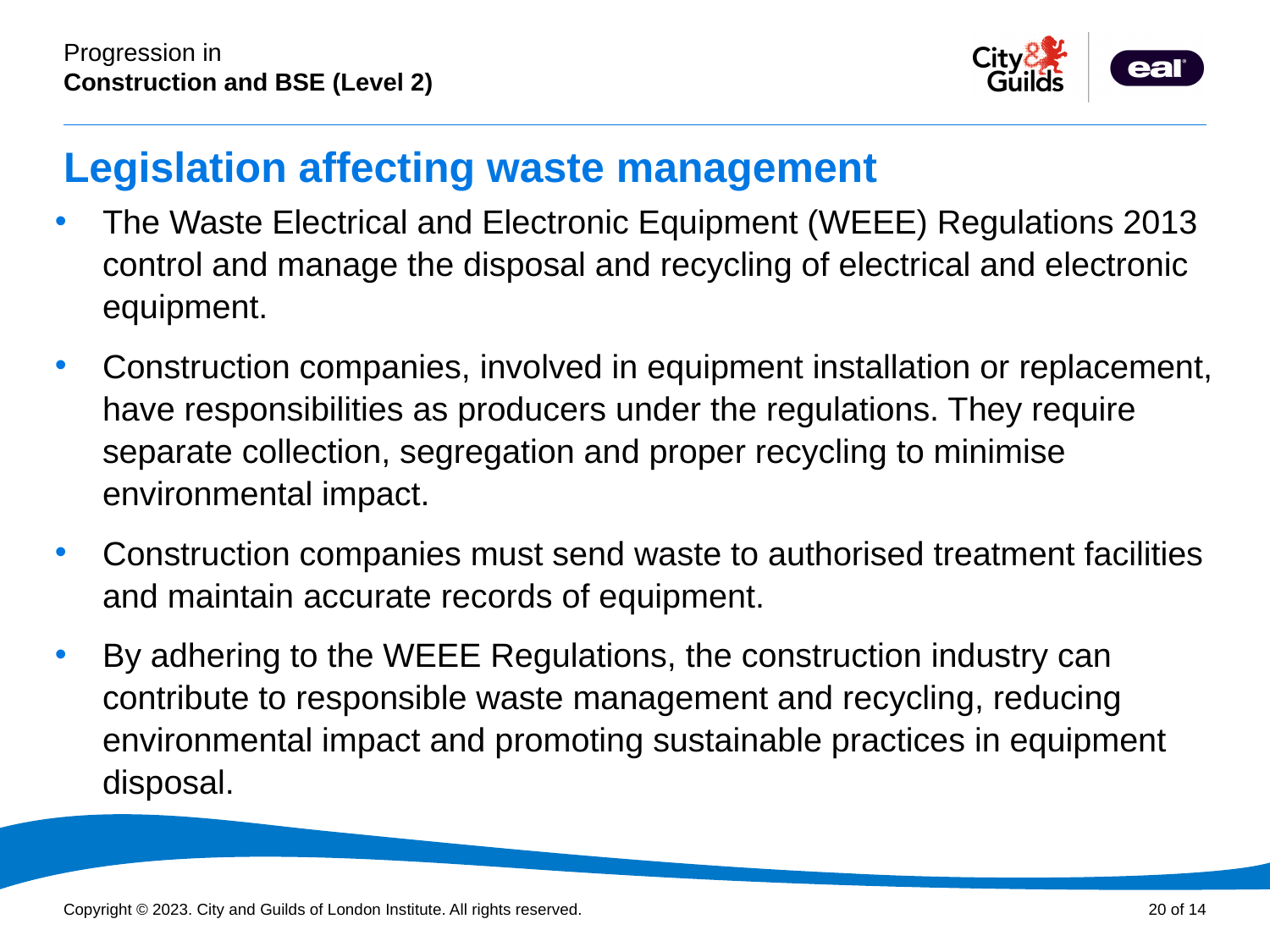

# Legislation affecting waste management
The Waste Electrical and Electronic Equipment (WEEE) Regulations 2013 control and manage the disposal and recycling of electrical and electronic equipment.
Construction companies, involved in equipment installation or replacement, have responsibilities as producers under the regulations. They require separate collection, segregation and proper recycling to minimise environmental impact.
Construction companies must send waste to authorised treatment facilities and maintain accurate records of equipment.
By adhering to the WEEE Regulations, the construction industry can contribute to responsible waste management and recycling, reducing environmental impact and promoting sustainable practices in equipment disposal.